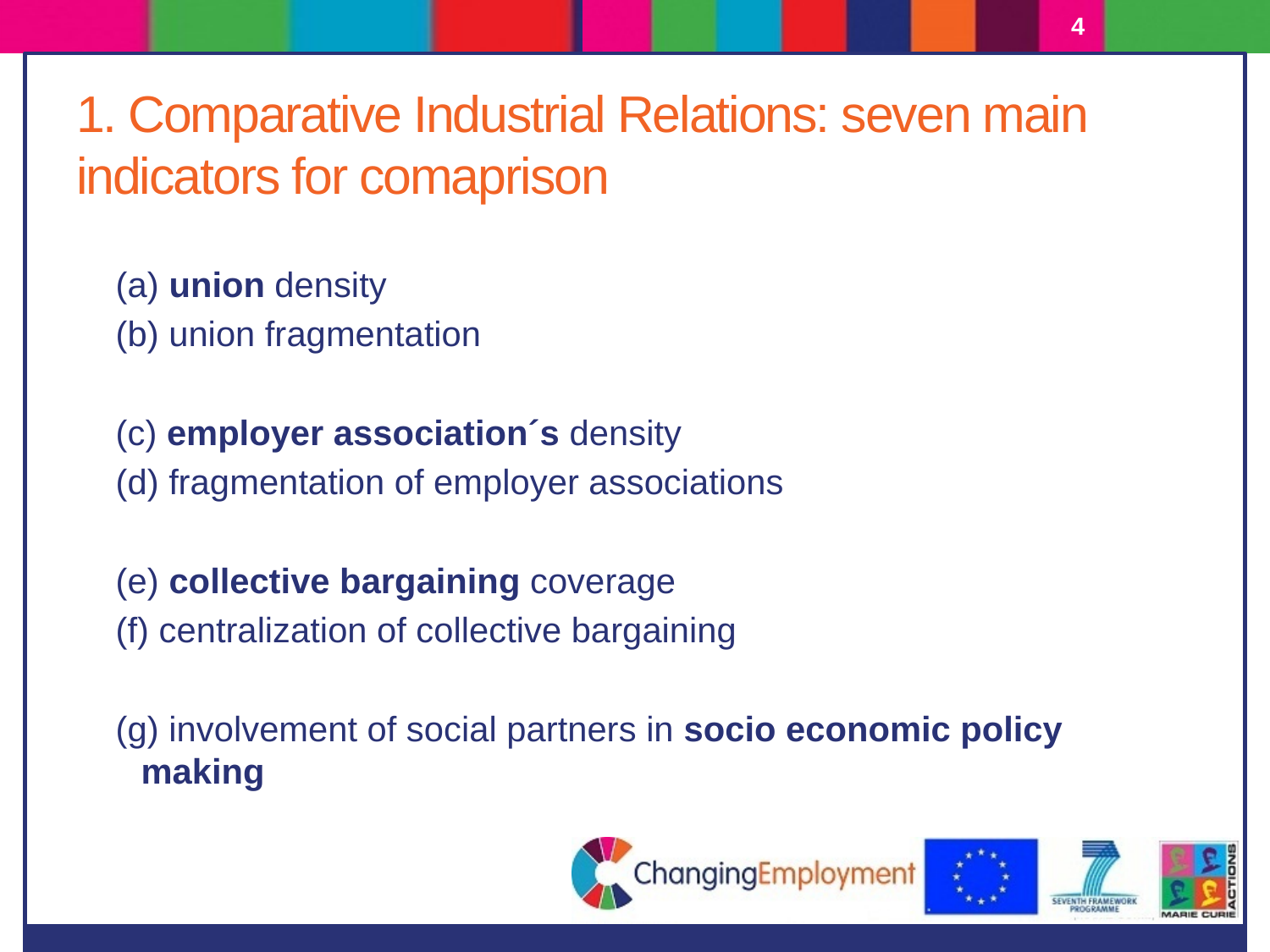

4
# 1. Comparative Industrial Relations: seven main indicators for comaprison

(a) union density
(b) union fragmentation

(c) employer association´s density
(d) fragmentation of employer associations

(e) collective bargaining coverage
(f) centralization of collective bargaining

(g) involvement of social partners in socio economic policy making